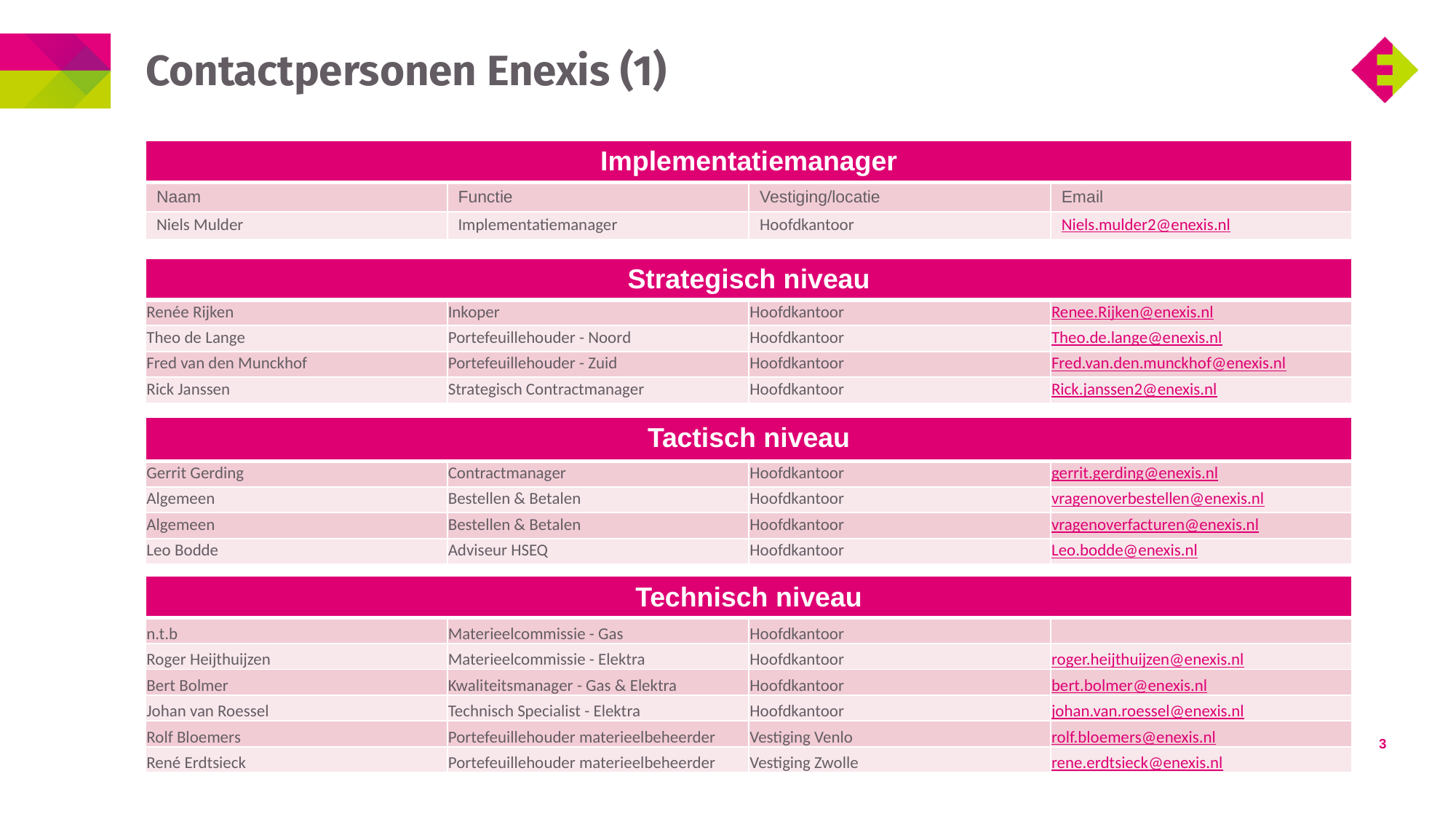

# Contactpersonen Enexis (1)
| Implementatiemanager |  |  |  |
| --- | --- | --- | --- |
| Naam | Functie | Vestiging/locatie | Email |
| Niels Mulder | Implementatiemanager | Hoofdkantoor | Niels.mulder2@enexis.nl |
| Strategisch niveau |  |  |  |
| --- | --- | --- | --- |
| Renée Rijken | Inkoper | Hoofdkantoor | Renee.Rijken@enexis.nl |
| Theo de Lange | Portefeuillehouder - Noord | Hoofdkantoor | Theo.de.lange@enexis.nl |
| Fred van den Munckhof | Portefeuillehouder - Zuid | Hoofdkantoor | Fred.van.den.munckhof@enexis.nl |
| Rick Janssen | Strategisch Contractmanager | Hoofdkantoor | Rick.janssen2@enexis.nl |
| Tactisch niveau |  |  |  |
| --- | --- | --- | --- |
| Gerrit Gerding | Contractmanager | Hoofdkantoor | gerrit.gerding@enexis.nl |
| Algemeen | Bestellen & Betalen | Hoofdkantoor | vragenoverbestellen@enexis.nl |
| Algemeen | Bestellen & Betalen | Hoofdkantoor | vragenoverfacturen@enexis.nl |
| Leo Bodde | Adviseur HSEQ | Hoofdkantoor | Leo.bodde@enexis.nl |
| Technisch niveau |  |  |  |
| --- | --- | --- | --- |
| n.t.b | Materieelcommissie - Gas | Hoofdkantoor |  |
| Roger Heijthuijzen | Materieelcommissie - Elektra | Hoofdkantoor | roger.heijthuijzen@enexis.nl |
| Bert Bolmer | Kwaliteitsmanager - Gas & Elektra | Hoofdkantoor | bert.bolmer@enexis.nl |
| Johan van Roessel | Technisch Specialist - Elektra | Hoofdkantoor | johan.van.roessel@enexis.nl |
| Rolf Bloemers | Portefeuillehouder materieelbeheerder | Vestiging Venlo | rolf.bloemers@enexis.nl |
| René Erdtsieck | Portefeuillehouder materieelbeheerder | Vestiging Zwolle | rene.erdtsieck@enexis.nl |
3